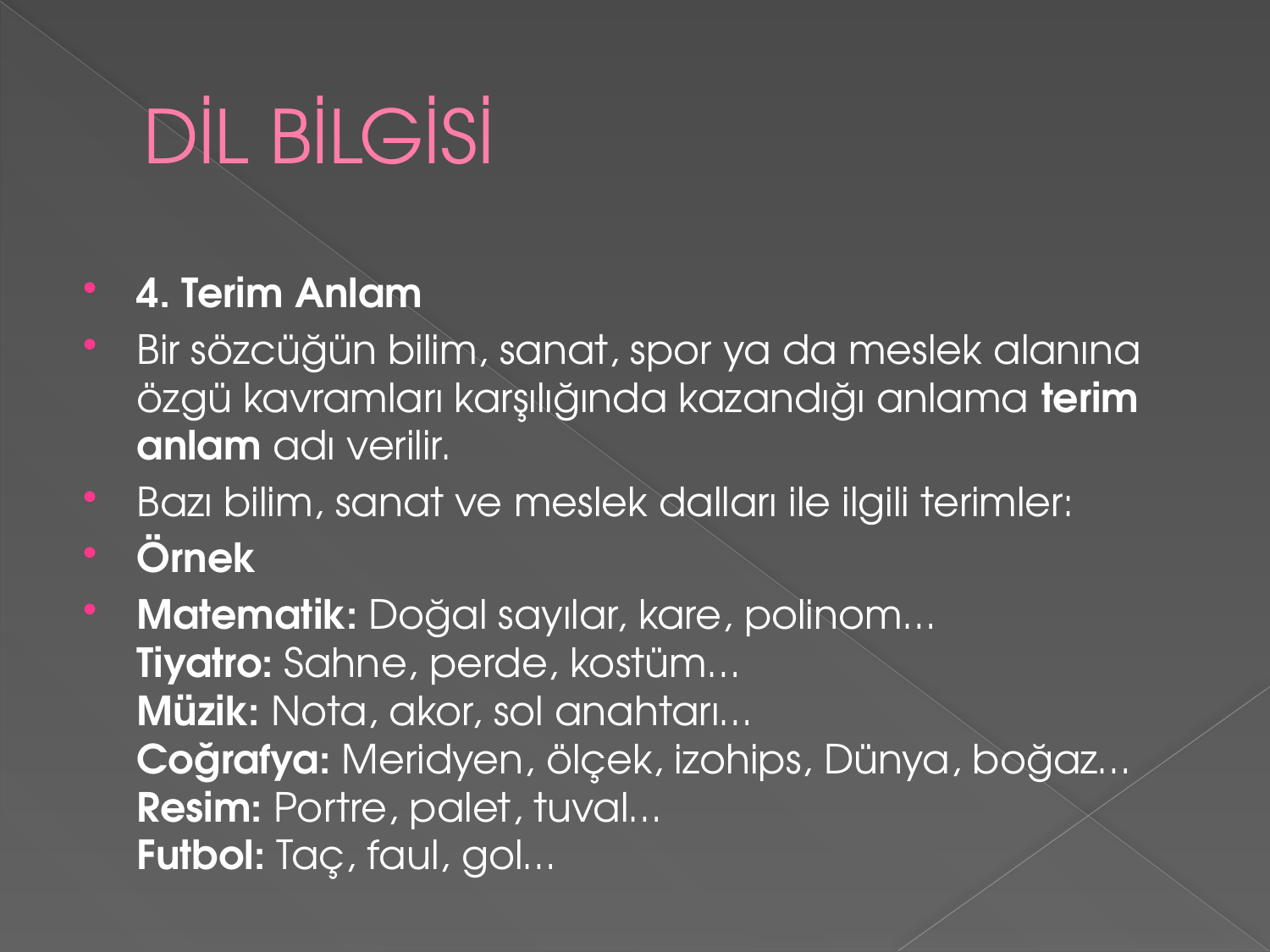

# DİL BİLGİSİ
4. Terim Anlam
Bir sözcüğün bilim, sanat, spor ya da meslek alanına özgü kavramları karşılığında kazandığı anlama terim anlam adı verilir.
Bazı bilim, sanat ve meslek dalları ile ilgili terimler:
Örnek
Matematik: Doğal sayılar, kare, polinom…
Tiyatro: Sahne, perde, kostüm…
Müzik: Nota, akor, sol anahtarı…
Coğrafya: Meridyen, ölçek, izohips, Dünya, boğaz…
Resim: Portre, palet, tuval…
Futbol: Taç, faul, gol…